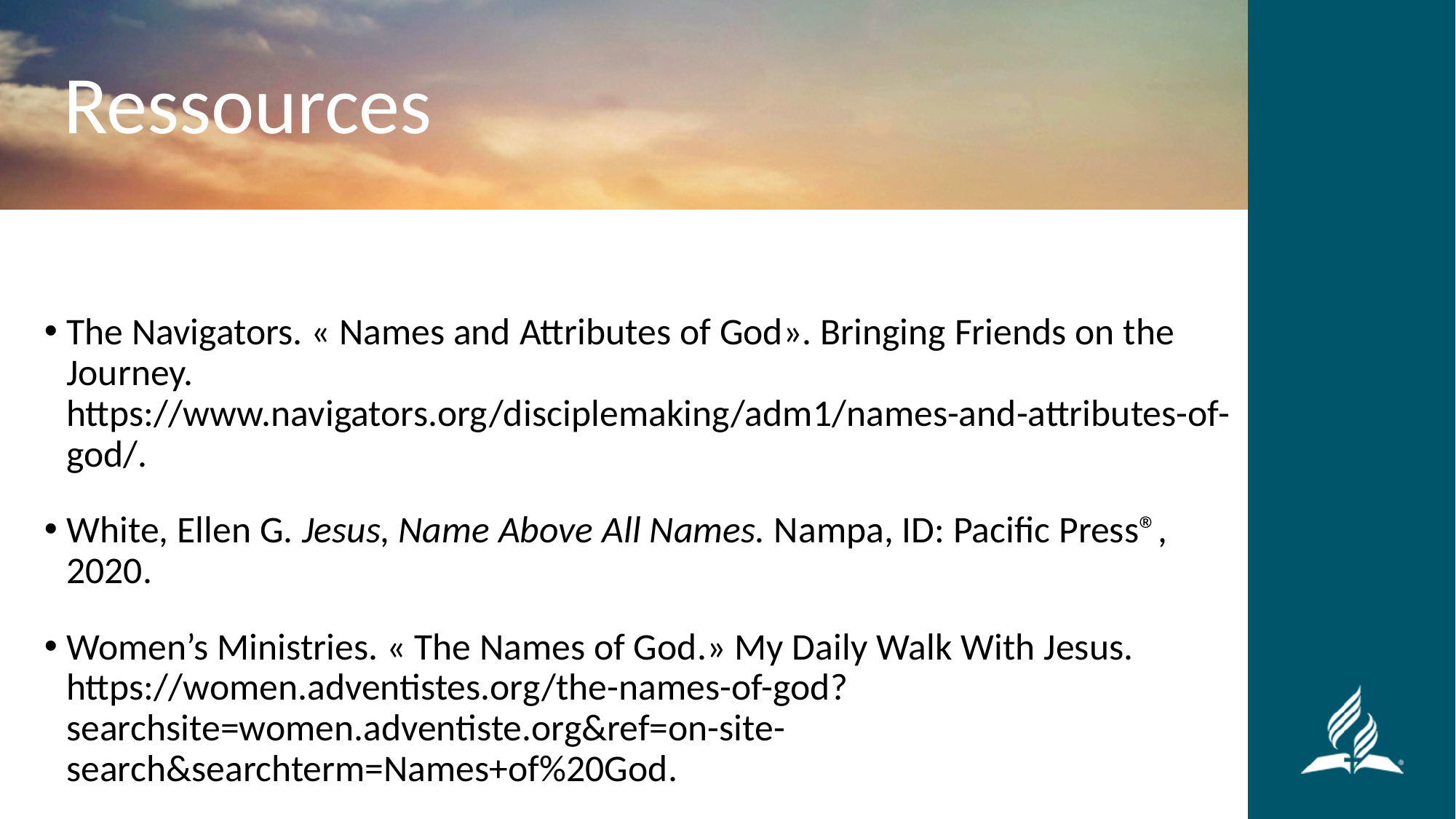

Ressources

The Navigators. « Names and Attributes of God». Bringing Friends on the Journey.
https://www.navigators.org/disciplemaking/adm1/names-and-attributes-of-god/.

White, Ellen G. Jesus, Name Above All Names. Nampa, ID: Pacific Press®, 2020.

Women’s Ministries. « The Names of God.» My Daily Walk With Jesus.  https://women.adventistes.org/the-names-of-god?searchsite=women.adventiste.org&ref=on-site-search&searchterm=Names+of%20God.